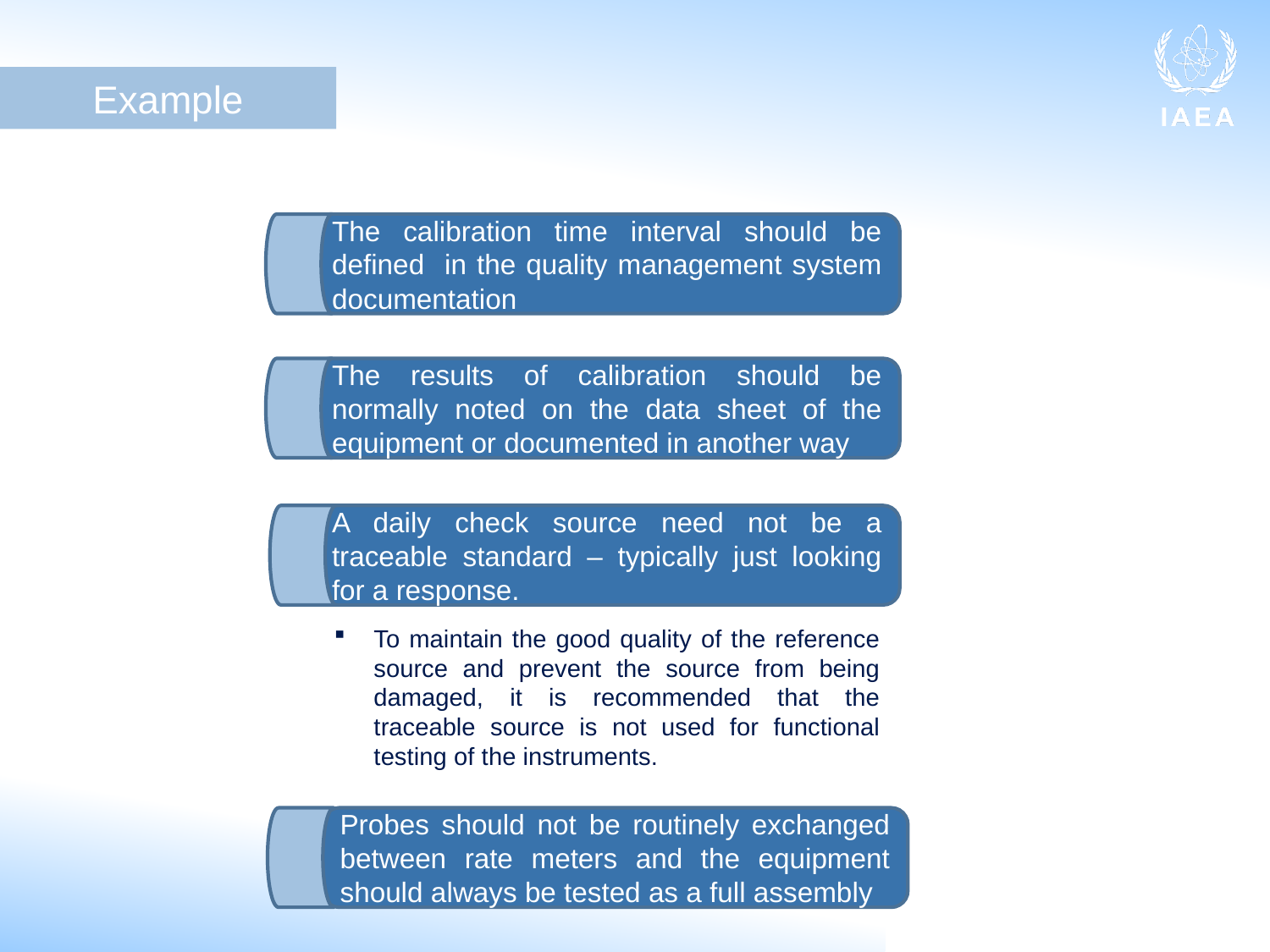

Example
The calibration time interval should be defined  in the quality management system documentation

The results of calibration should be normally noted on the data sheet of the equipment or documented in another way

A daily check source need not be a traceable standard – typically just looking for a response.
To maintain the good quality of the reference source and prevent the source from being damaged, it is recommended that the traceable source is not used for functional testing of the instruments.

Probes should not be routinely exchanged between rate meters and the equipment should always be tested as a full assembly